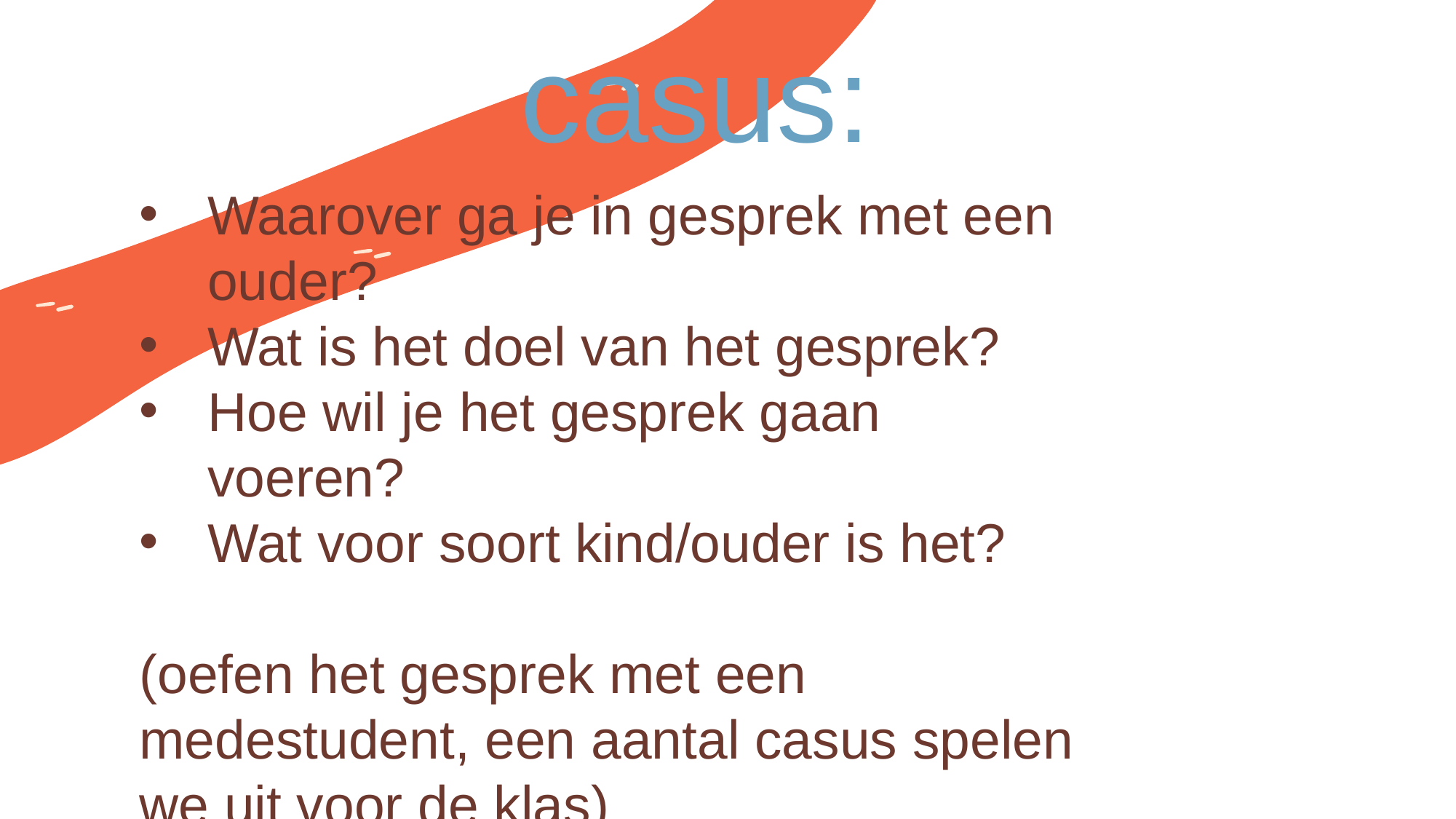

# Bedenk een casus:
Waarover ga je in gesprek met een ouder?
Wat is het doel van het gesprek?
Hoe wil je het gesprek gaan voeren?
Wat voor soort kind/ouder is het?

(oefen het gesprek met een medestudent, een aantal casus spelen we uit voor de klas)